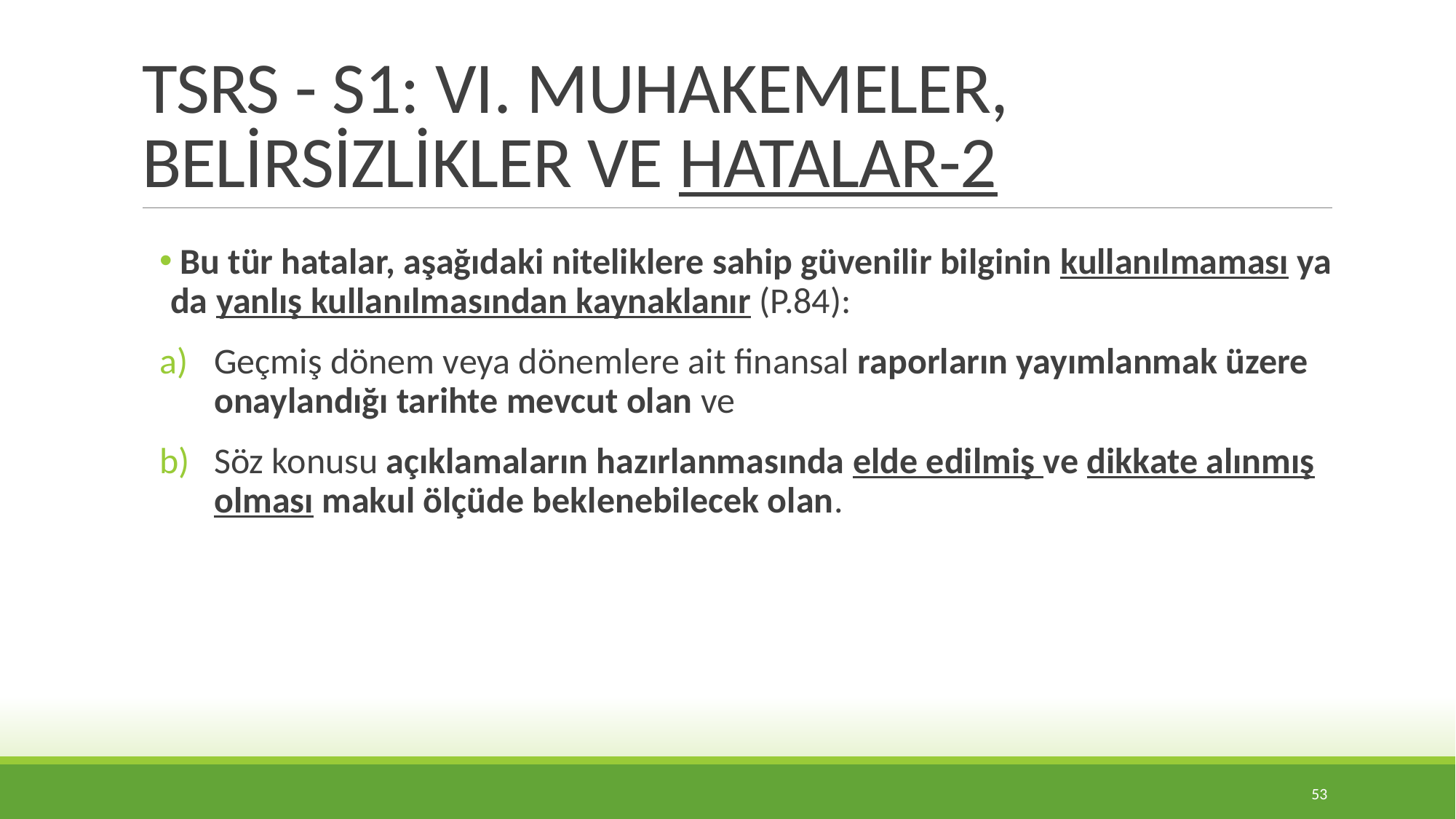

# TSRS - S1: VI. MUHAKEMELER, BELİRSİZLİKLER VE HATALAR-2
 Bu tür hatalar, aşağıdaki niteliklere sahip güvenilir bilginin kullanılmaması ya da yanlış kullanılmasından kaynaklanır (P.84):
Geçmiş dönem veya dönemlere ait finansal raporların yayımlanmak üzere onaylandığı tarihte mevcut olan ve
Söz konusu açıklamaların hazırlanmasında elde edilmiş ve dikkate alınmış olması makul ölçüde beklenebilecek olan.
53